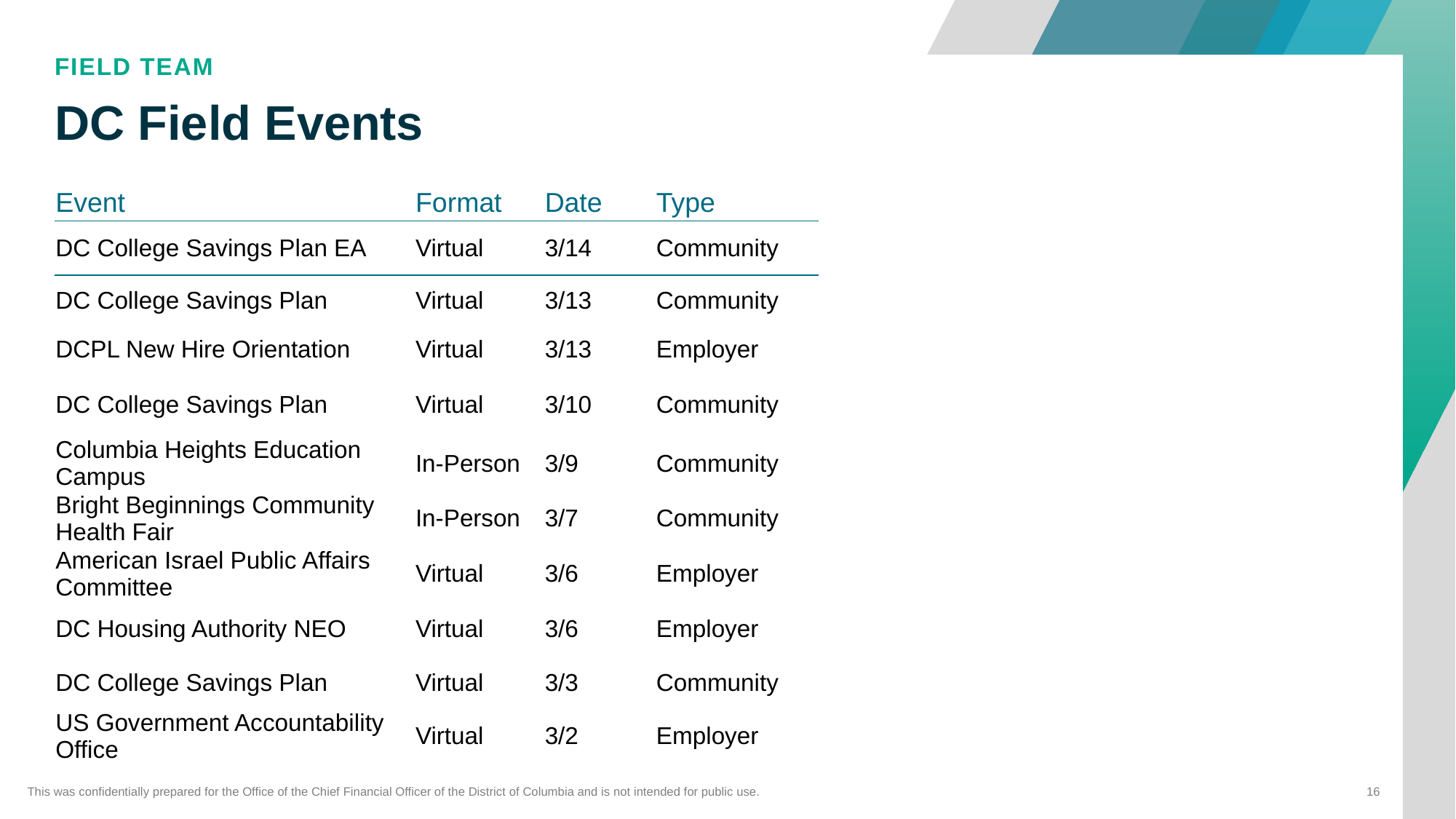

Field Team
# DC Field Events
| Event | Format | Date | Type |
| --- | --- | --- | --- |
| DC College Savings Plan EA | Virtual | 3/14 | Community |
| DC College Savings Plan | Virtual | 3/13 | Community |
| DCPL New Hire Orientation | Virtual | 3/13 | Employer |
| DC College Savings Plan | Virtual | 3/10 | Community |
| Columbia Heights Education Campus | In-Person | 3/9 | Community |
| Bright Beginnings Community Health Fair | In-Person | 3/7 | Community |
| American Israel Public Affairs Committee | Virtual | 3/6 | Employer |
| DC Housing Authority NEO | Virtual | 3/6 | Employer |
| DC College Savings Plan | Virtual | 3/3 | Community |
| US Government Accountability Office | Virtual | 3/2 | Employer |
This was confidentially prepared for the Office of the Chief Financial Officer of the District of Columbia and is not intended for public use.
16